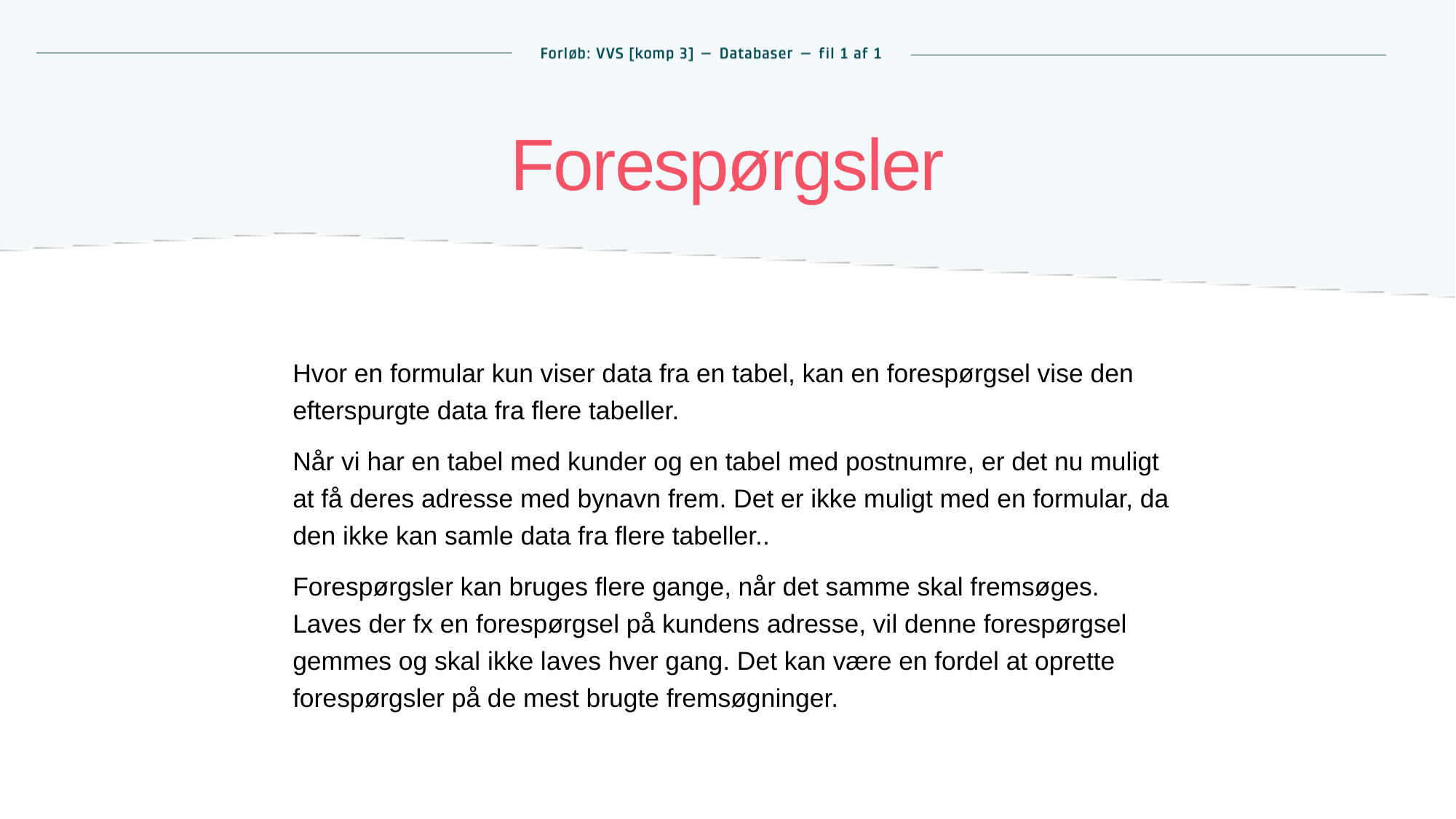

# Forespørgsler
Hvor en formular kun viser data fra en tabel, kan en forespørgsel vise den efterspurgte data fra flere tabeller.
Når vi har en tabel med kunder og en tabel med postnumre, er det nu muligt at få deres adresse med bynavn frem. Det er ikke muligt med en formular, da den ikke kan samle data fra flere tabeller..
Forespørgsler kan bruges flere gange, når det samme skal fremsøges.
Laves der fx en forespørgsel på kundens adresse, vil denne forespørgsel gemmes og skal ikke laves hver gang. Det kan være en fordel at oprette forespørgsler på de mest brugte fremsøgninger.
20